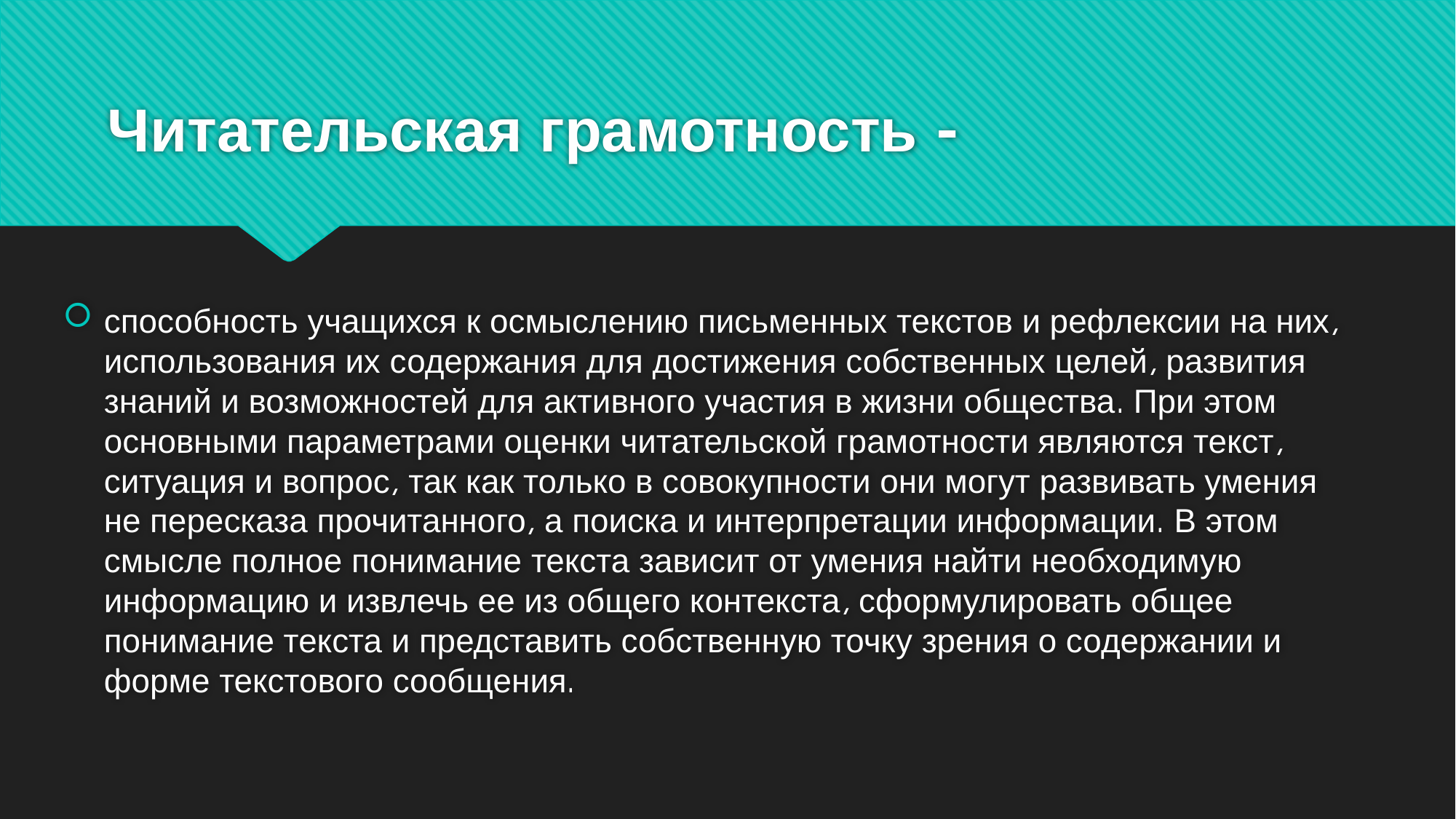

# Читательская грамотность -
способность учащихся к осмыслению письменных текстов и рефлексии на них, использования их содержания для достижения собственных целей, развития знаний и возможностей для активного участия в жизни общества. При этом основными параметрами оценки читательской грамотности являются текст, ситуация и вопрос, так как только в совокупности они могут развивать умения не пересказа прочитанного, а поиска и интерпретации информации. В этом смысле полное понимание текста зависит от умения найти необходимую информацию и извлечь ее из общего контекста, сформулировать общее понимание текста и представить собственную точку зрения о содержании и форме текстового сообщения.